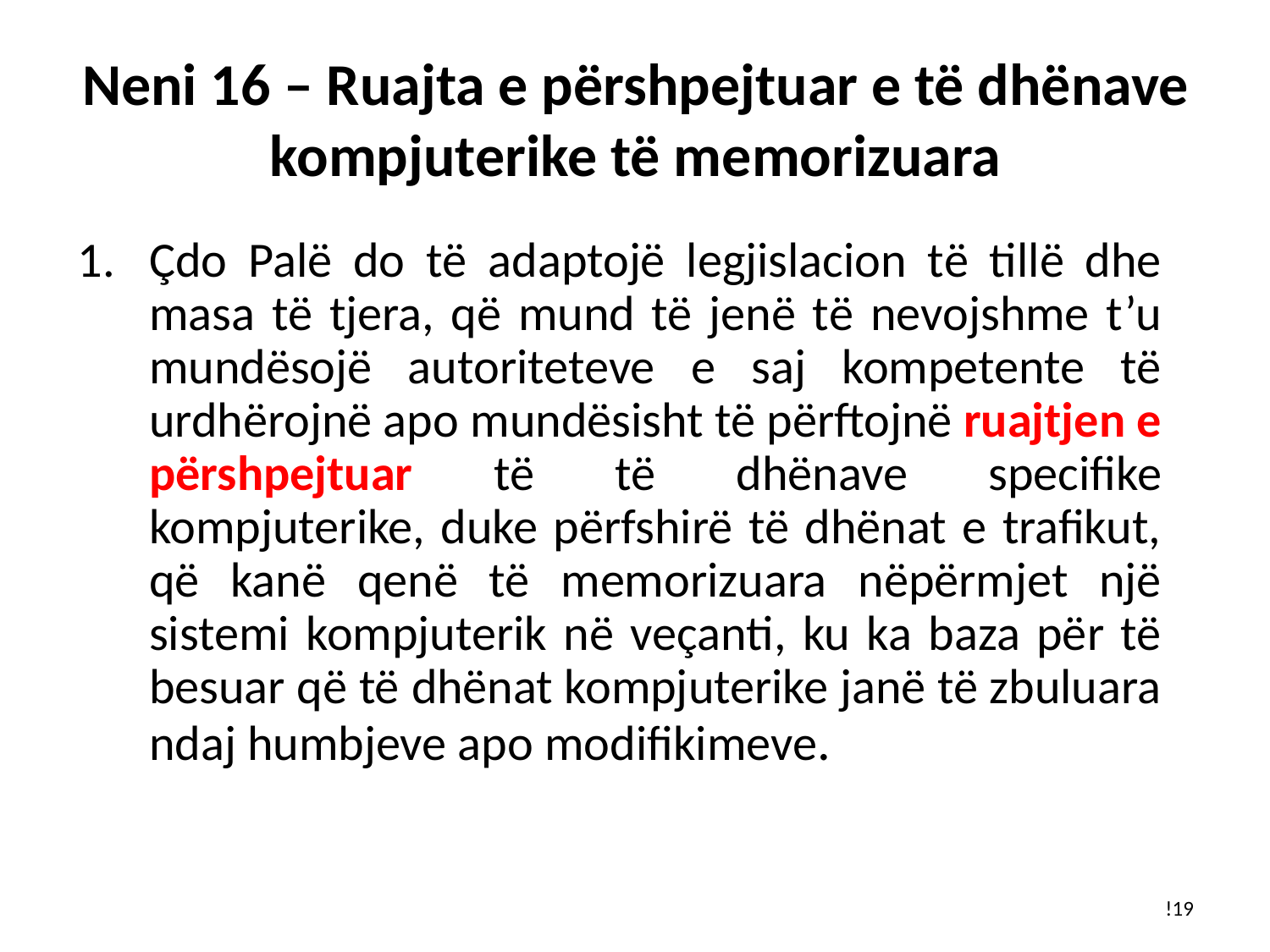

# Neni 16 – Ruajta e përshpejtuar e të dhënave kompjuterike të memorizuara
Çdo Palë do të adaptojë legjislacion të tillë dhe masa të tjera, që mund të jenë të nevojshme t’u mundësojë autoriteteve e saj kompetente të urdhërojnë apo mundësisht të përftojnë ruajtjen e përshpejtuar të të dhënave specifike kompjuterike, duke përfshirë të dhënat e trafikut, që kanë qenë të memorizuara nëpërmjet një sistemi kompjuterik në veçanti, ku ka baza për të besuar që të dhënat kompjuterike janë të zbuluara ndaj humbjeve apo modifikimeve.
!19